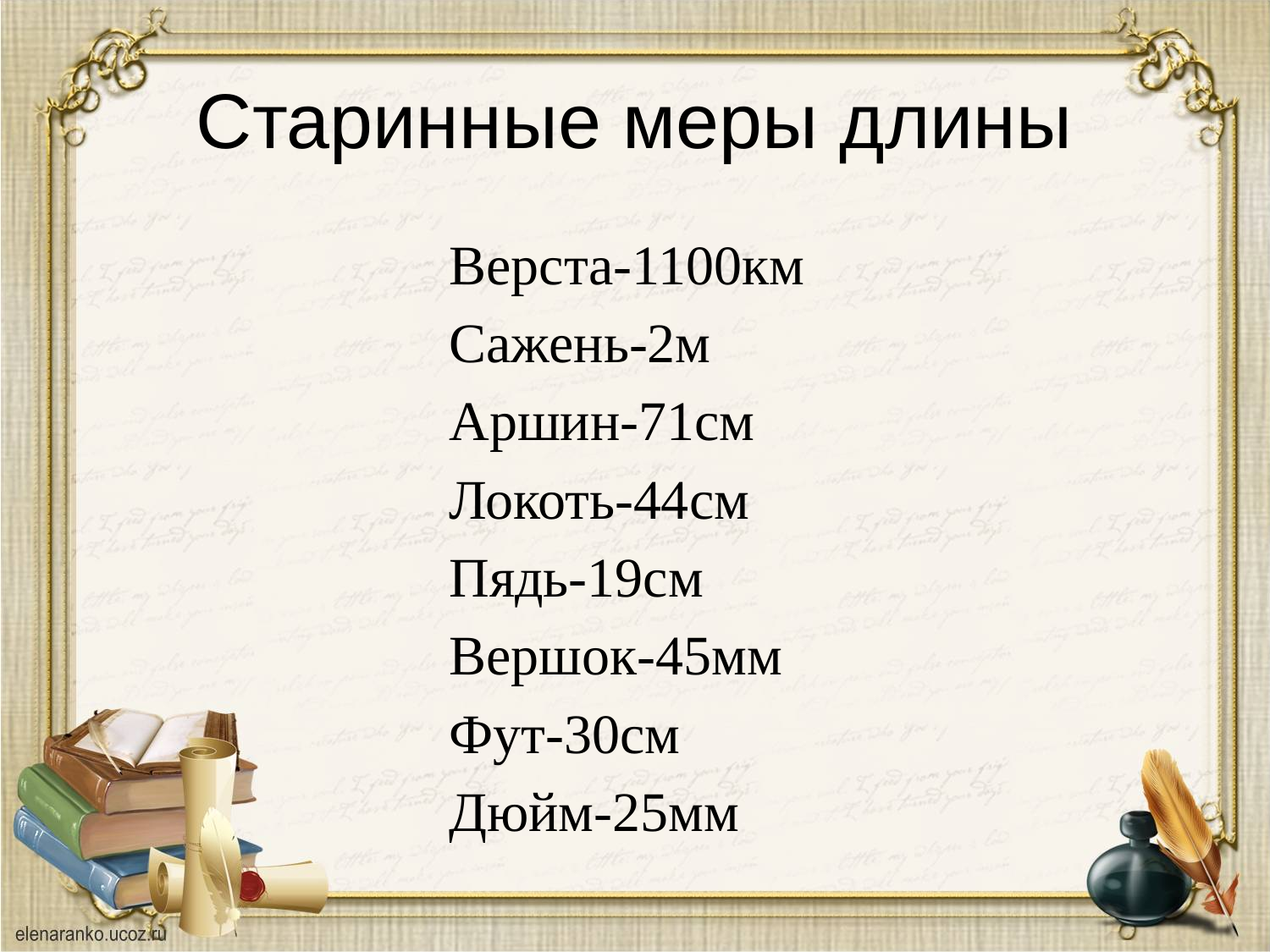

# Старинные меры длины
Верста-1100км
Сажень-2м
Аршин-71см
Локоть-44см
Пядь-19см
Вершок-45мм
Фут-30см
Дюйм-25мм